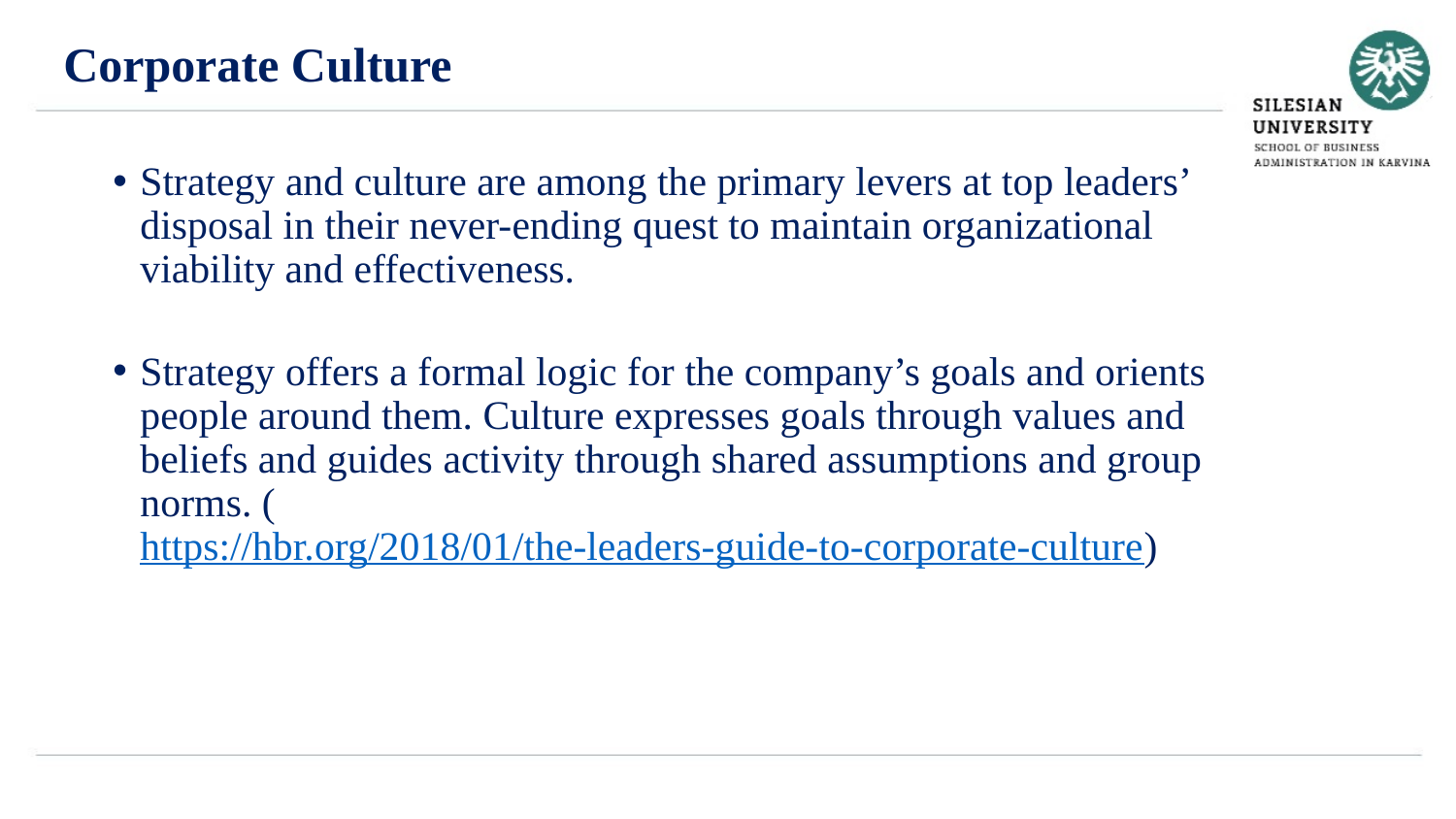

Corporate Culture
Strategy and culture are among the primary levers at top leaders’ disposal in their never-ending quest to maintain organizational viability and effectiveness.

Strategy offers a formal logic for the company’s goals and orients people around them. Culture expresses goals through values and beliefs and guides activity through shared assumptions and group norms. (https://hbr.org/2018/01/the-leaders-guide-to-corporate-culture)